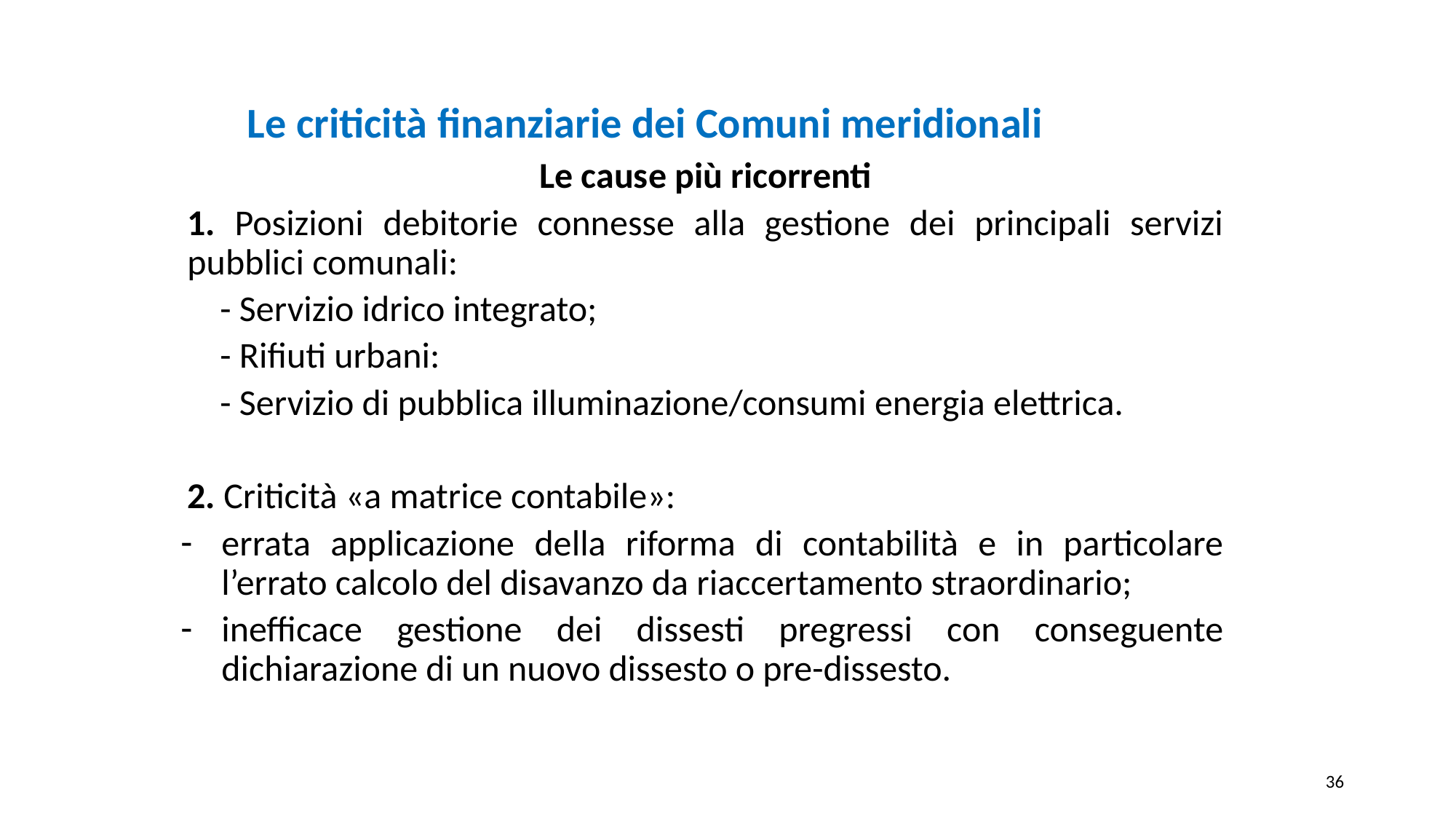

# Le criticità finanziarie dei Comuni meridionali
Le cause più ricorrenti
1. Posizioni debitorie connesse alla gestione dei principali servizi pubblici comunali:
    - Servizio idrico integrato;
    - Rifiuti urbani:
    - Servizio di pubblica illuminazione/consumi energia elettrica.

2. Criticità «a matrice contabile»:
errata applicazione della riforma di contabilità e in particolare l’errato calcolo del disavanzo da riaccertamento straordinario;
inefficace gestione dei dissesti pregressi con conseguente dichiarazione di un nuovo dissesto o pre-dissesto.
36